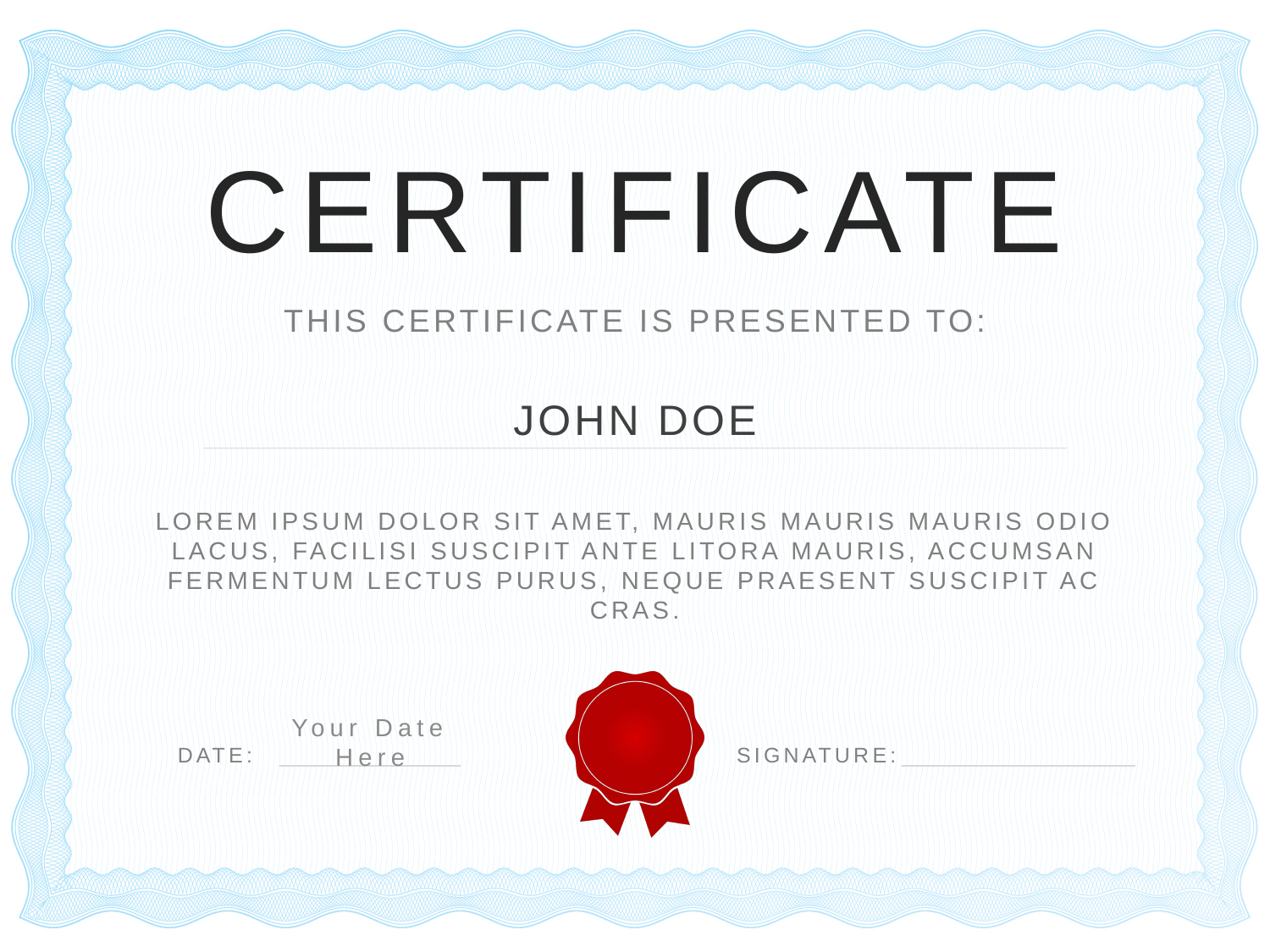

# CERTIFICATE
This Certificate Is Presented To:
John Doe
Lorem ipsum dolor sit amet, mauris mauris mauris odio lacus, facilisi suscipit ante litora mauris, accumsan fermentum lectus purus, neque praesent suscipit ac cras.
Your Date Here